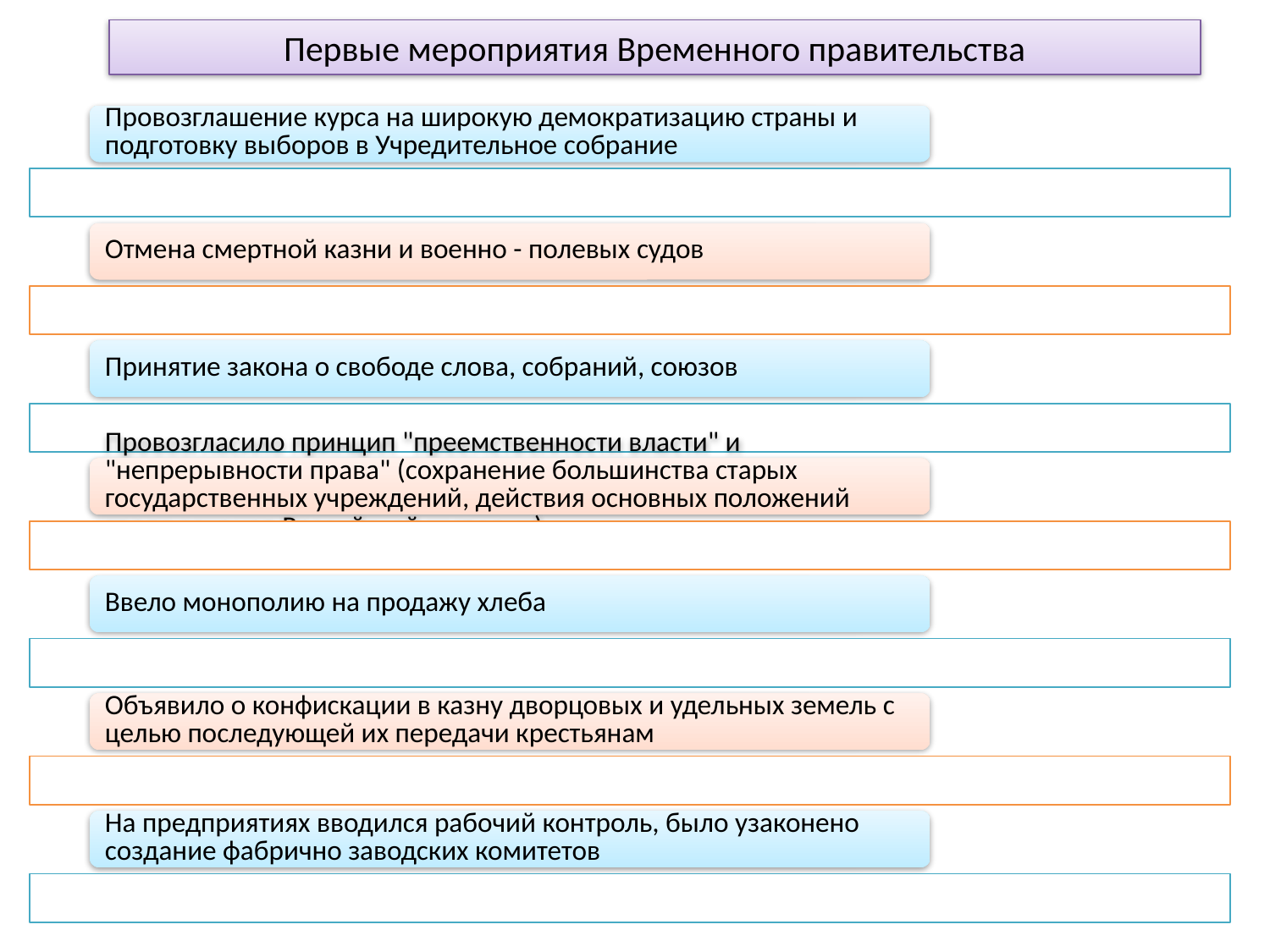

Первые мероприятия Временного правительства
Провозглашение курса на широкую демократизацию страны и подготовку выборов в Учредительное собрание
Отмена смертной казни и военно - полевых судов
Принятие закона о свободе слова, собраний, союзов
Провозгласило принцип "преемственности власти" и "непрерывности права" (сохранение большинства старых государственных учреждений, действия основных положений свода законов Российской империи)
Ввело монополию на продажу хлеба
Объявило о конфискации в казну дворцовых и удельных земель с целью последующей их передачи крестьянам
На предприятиях вводился рабочий контроль, было узаконено создание фабрично заводских комитетов